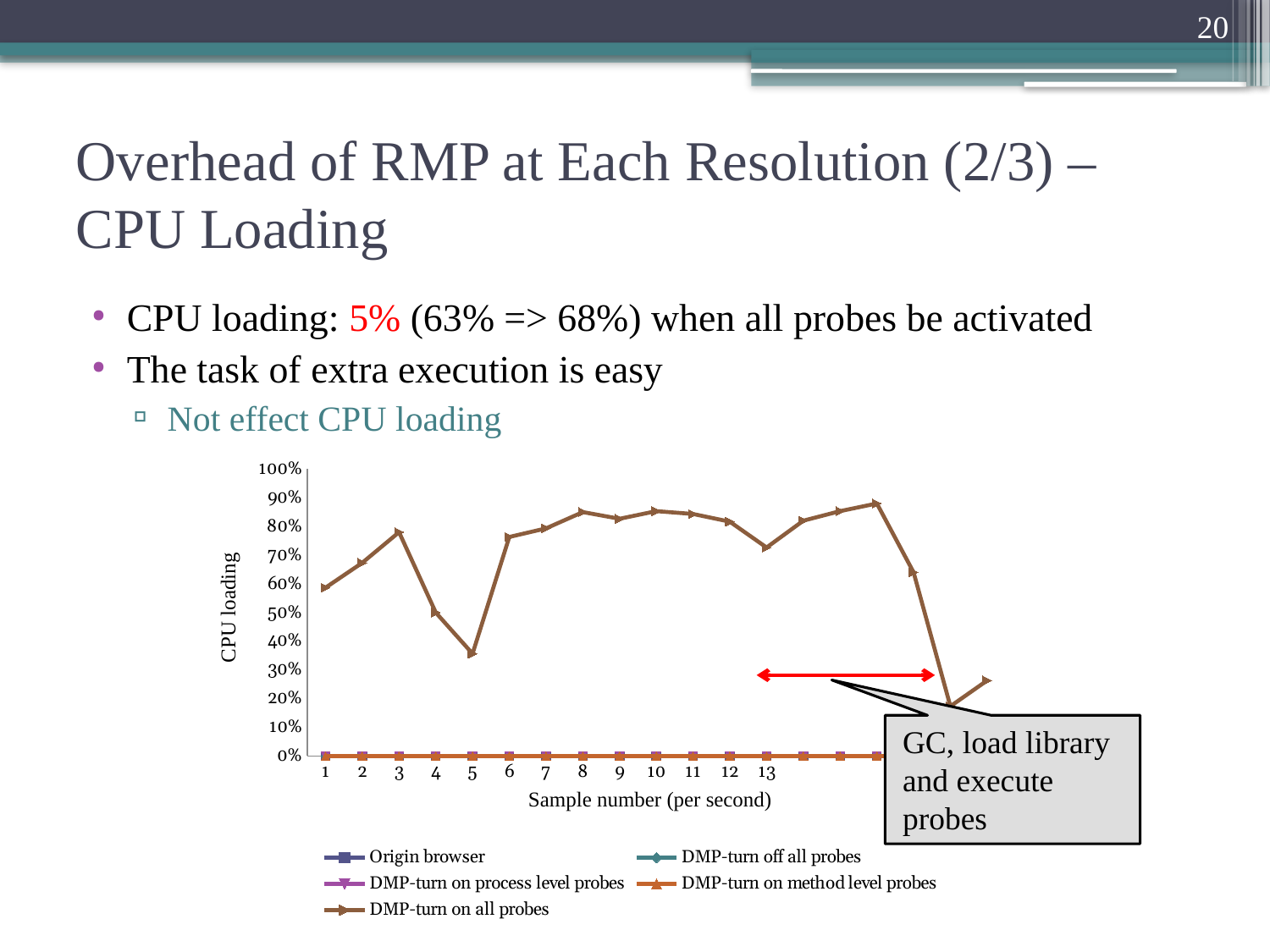

20
# Overhead of RMP at Each Resolution (2/3) – CPU Loading
CPU loading: 5% (63% => 68%) when all probes be activated
The task of extra execution is easy
Not effect CPU loading

### Chart

| Category | Origin browser | DMP-turn off all probes | DMP-turn on process level probes | DMP-turn on method level probes | DMP-turn on all probes |
|---|---|---|---|---|---|
CPU loading

GC, load library and execute probes
Sample number (per second)